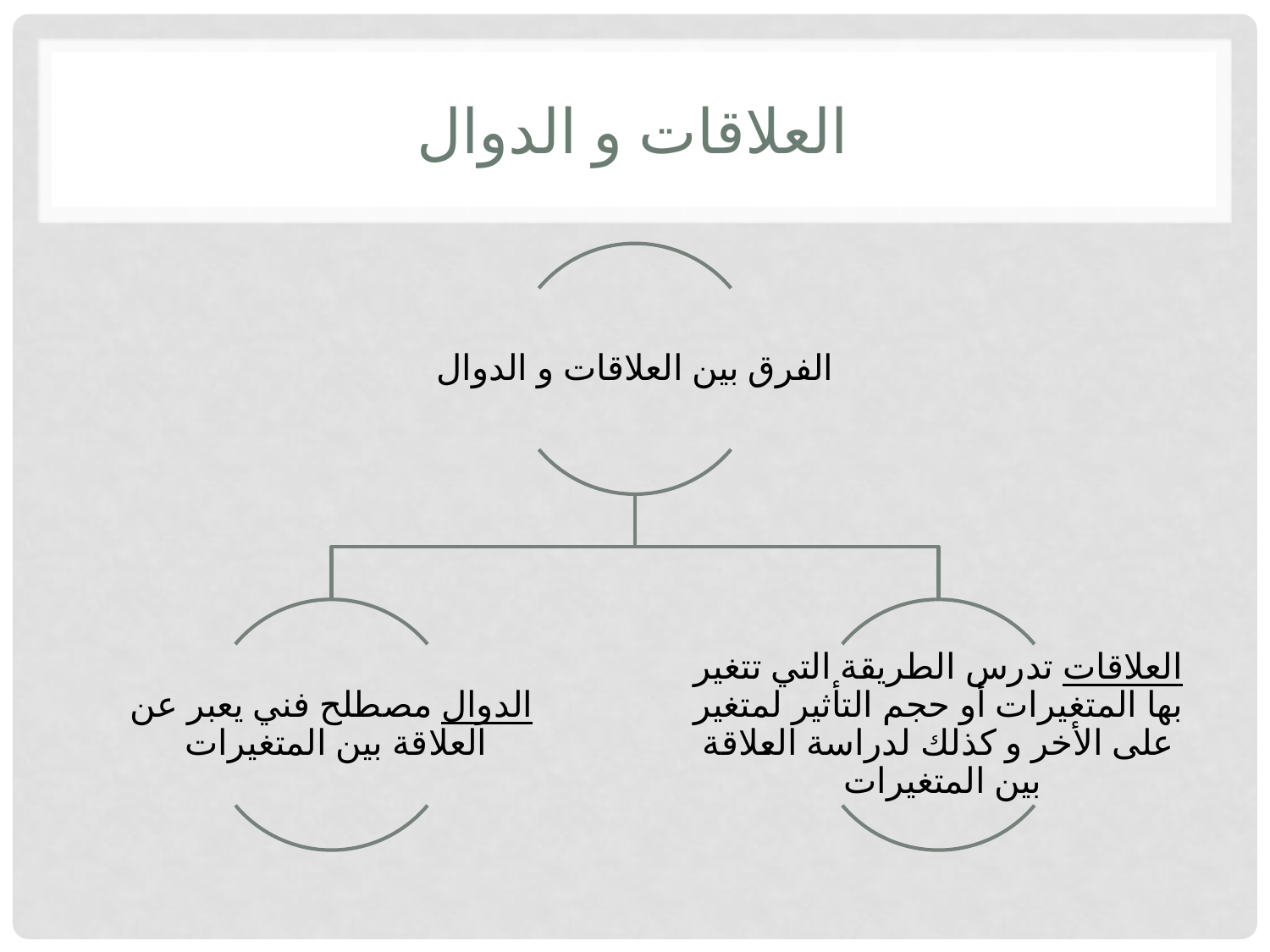

# العلاقات و الدوال
الفرق بين العلاقات و الدوال
الدوال مصطلح فني يعبر عن العلاقة بين المتغيرات
العلاقات تدرس الطريقة التي تتغير بها المتغيرات أو حجم التأثير لمتغير على الأخر و كذلك لدراسة العلاقة بين المتغيرات